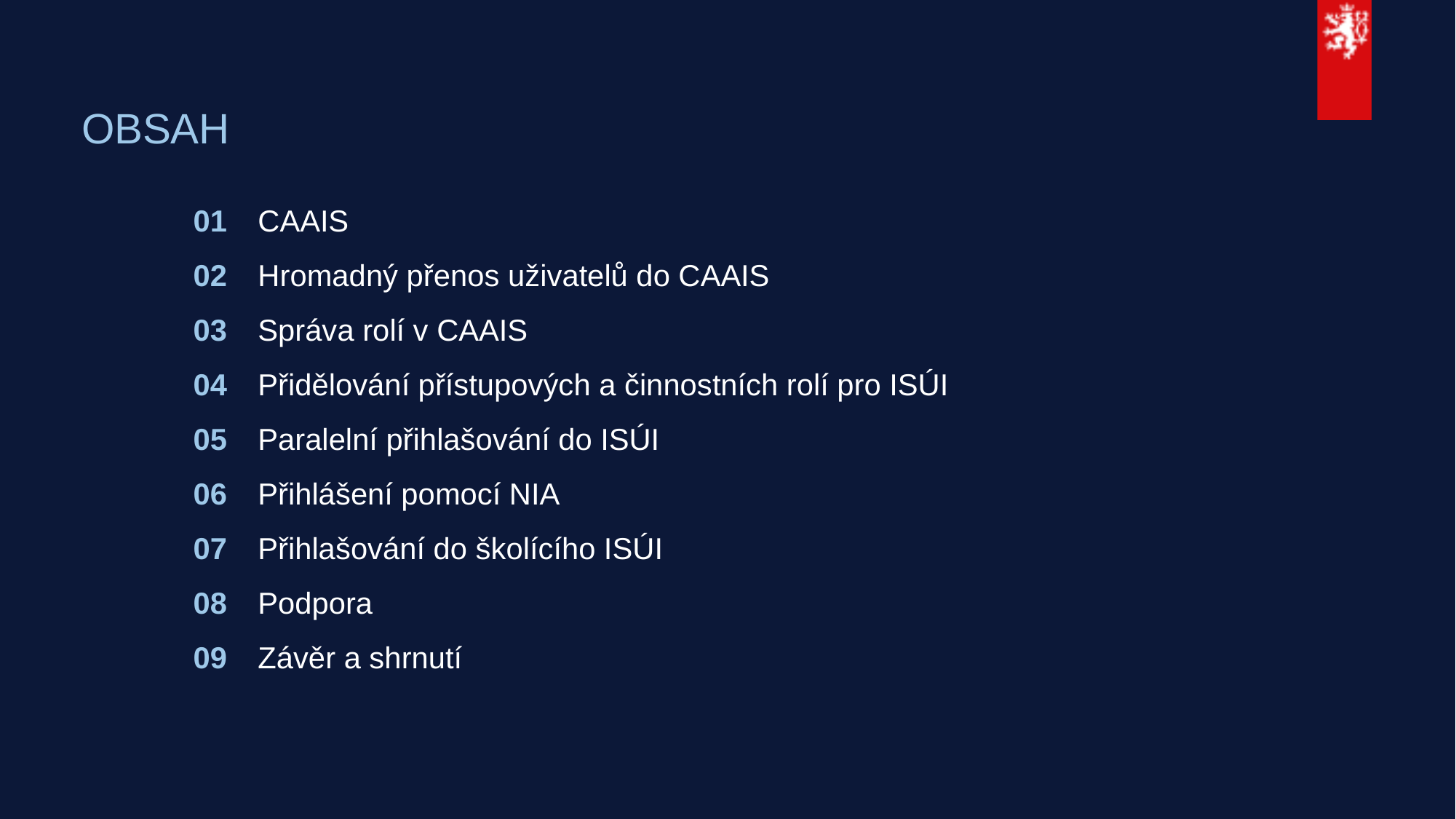

OBSAH
01	CAAIS
02	Hromadný přenos uživatelů do CAAIS
03	Správa rolí v CAAIS
04	Přidělování přístupových a činnostních rolí pro ISÚI
05	Paralelní přihlašování do ISÚI
06	Přihlášení pomocí NIA
07	Přihlašování do školícího ISÚI
08	Podpora
09	Závěr a shrnutí